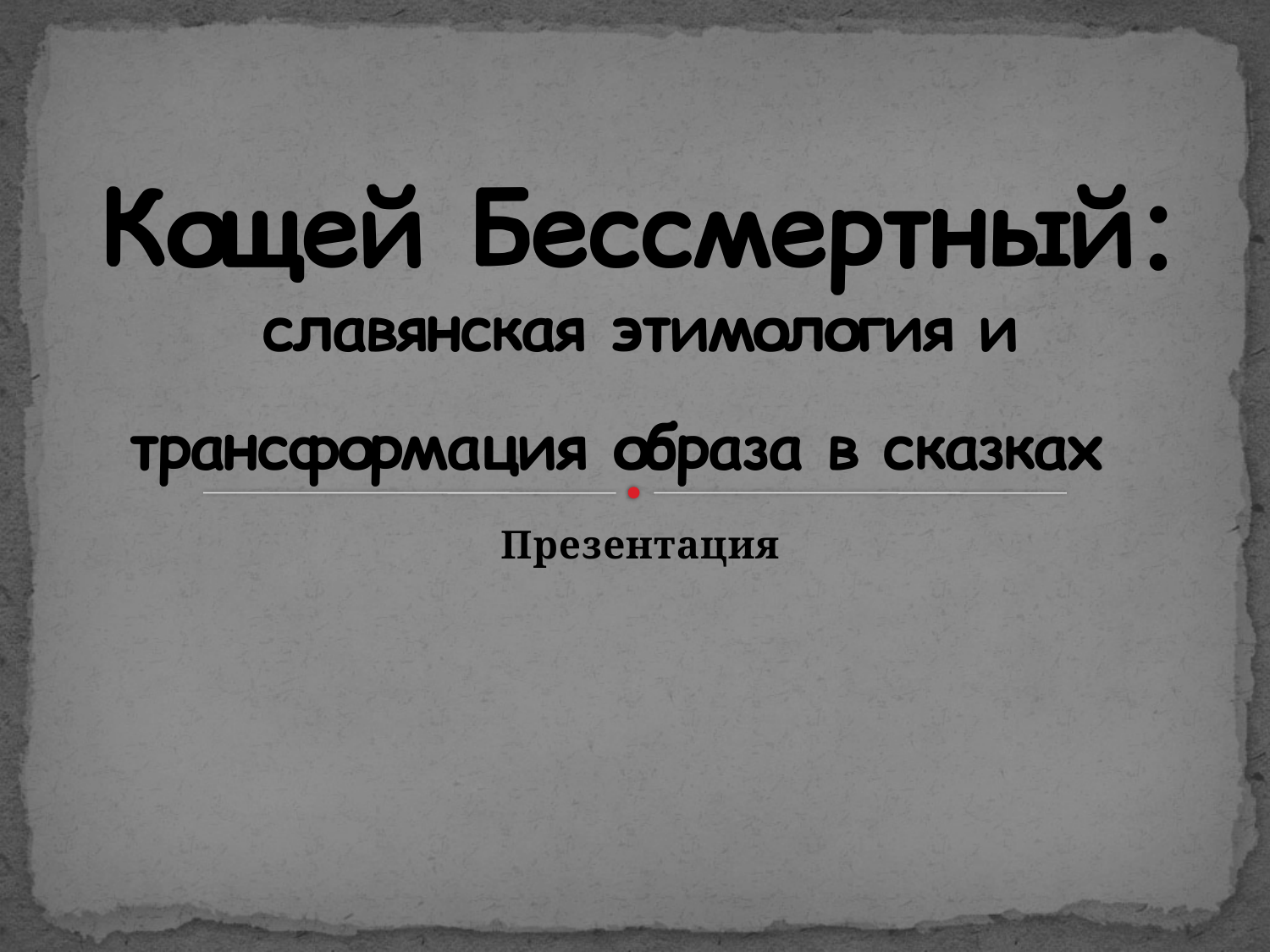

# Кощей Бессмертный: славянская этимология и трансформация образа в сказках
Презентация